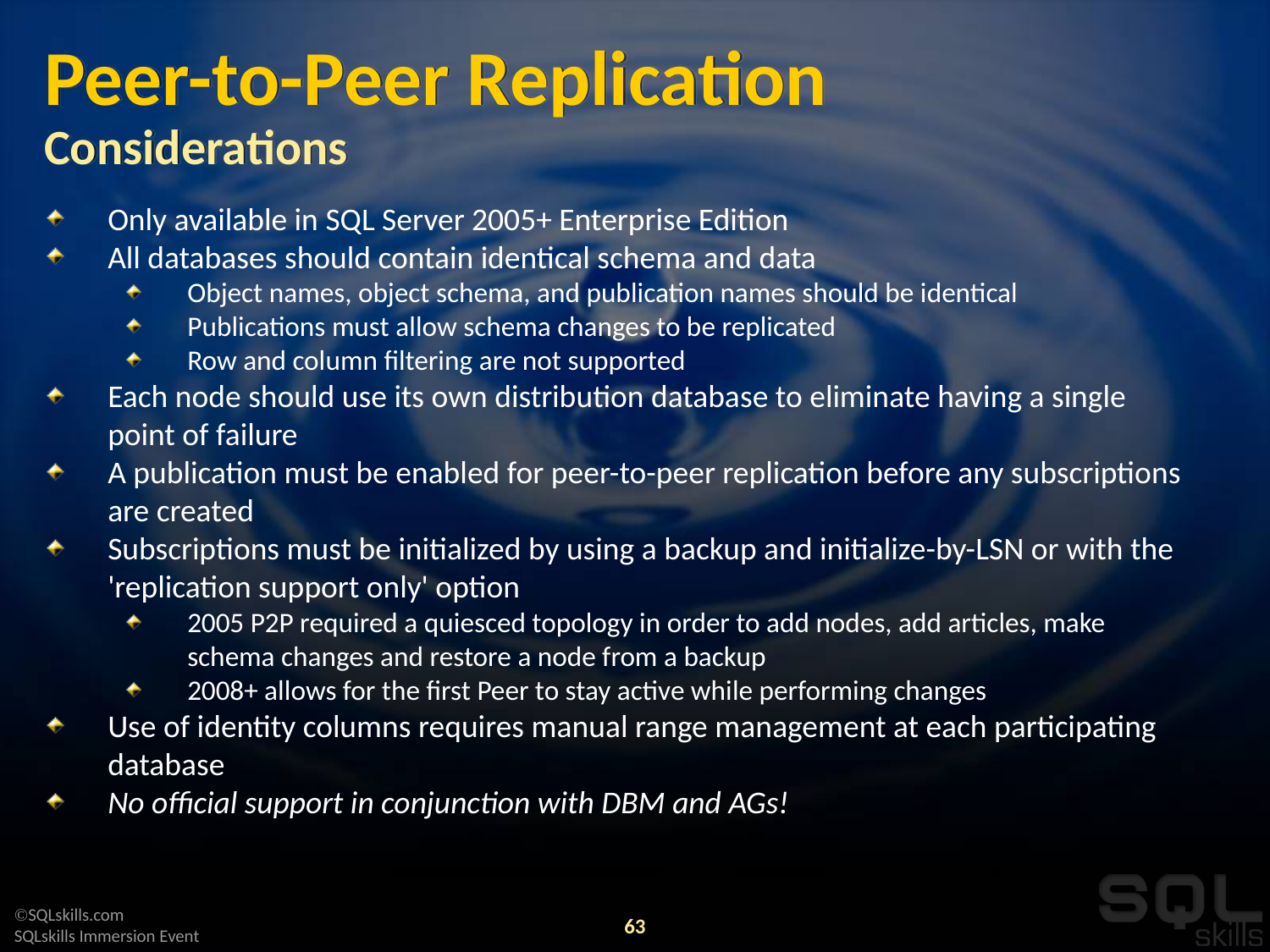

# Peer-to-Peer Replication Considerations
Only available in SQL Server 2005+ Enterprise Edition
All databases should contain identical schema and data
Object names, object schema, and publication names should be identical
Publications must allow schema changes to be replicated
Row and column filtering are not supported
Each node should use its own distribution database to eliminate having a single point of failure
A publication must be enabled for peer-to-peer replication before any subscriptions are created
Subscriptions must be initialized by using a backup and initialize-by-LSN or with the 'replication support only' option
2005 P2P required a quiesced topology in order to add nodes, add articles, make schema changes and restore a node from a backup
2008+ allows for the first Peer to stay active while performing changes
Use of identity columns requires manual range management at each participating database
No official support in conjunction with DBM and AGs!
63